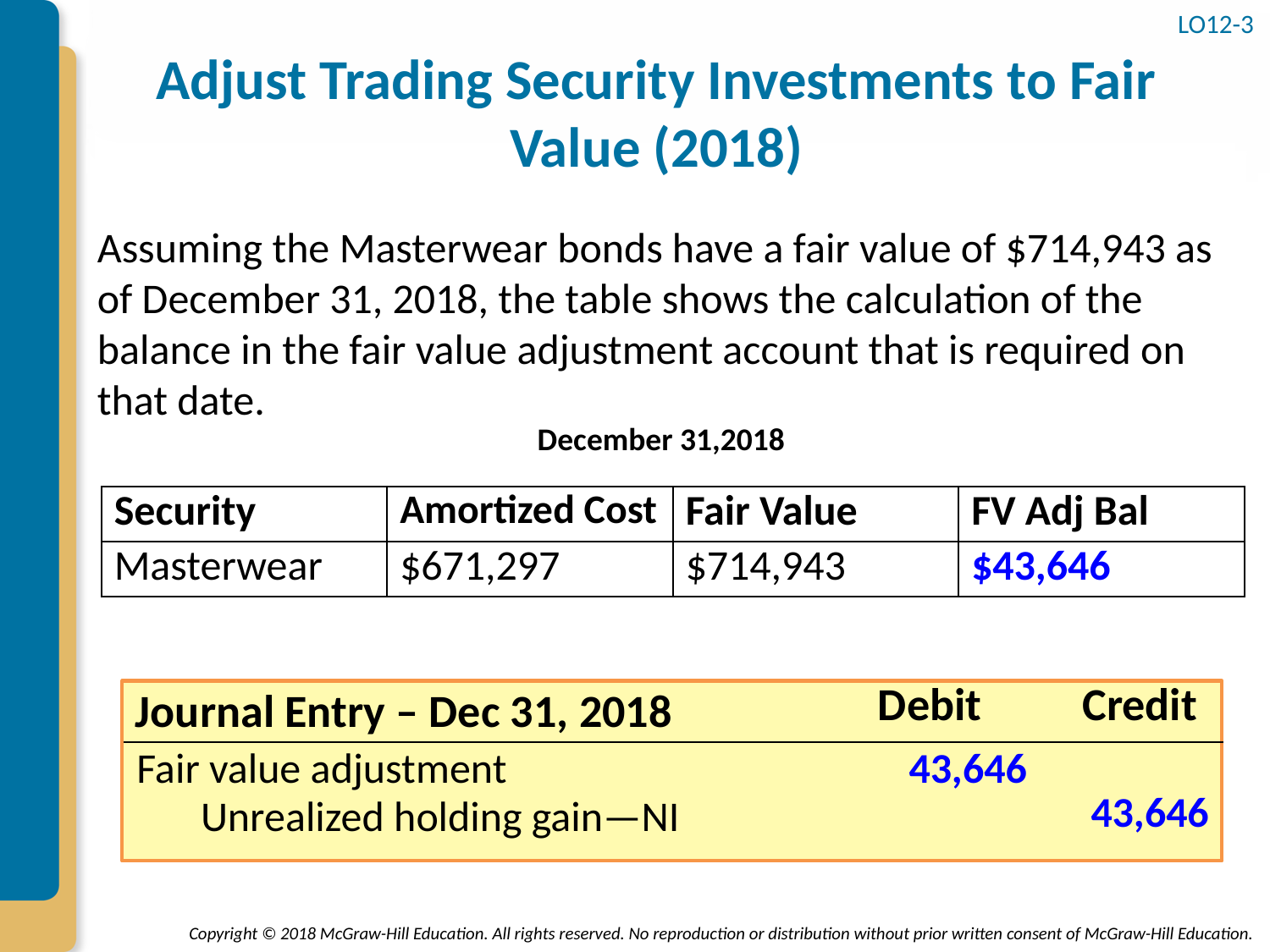

LO12-3
# Adjust Trading Security Investments to Fair Value (2018)
Assuming the Masterwear bonds have a fair value of $714,943 as of December 31, 2018, the table shows the calculation of the balance in the fair value adjustment account that is required on that date.
December 31,2018
| Security | Amortized Cost | Fair Value | FV Adj Bal |
| --- | --- | --- | --- |
| Masterwear | $671,297 | $714,943 | $43,646 |
Debit
Credit
Journal Entry – Dec 31, 2018

Fair value adjustment
43,646
43,646
Unrealized holding gain—NI